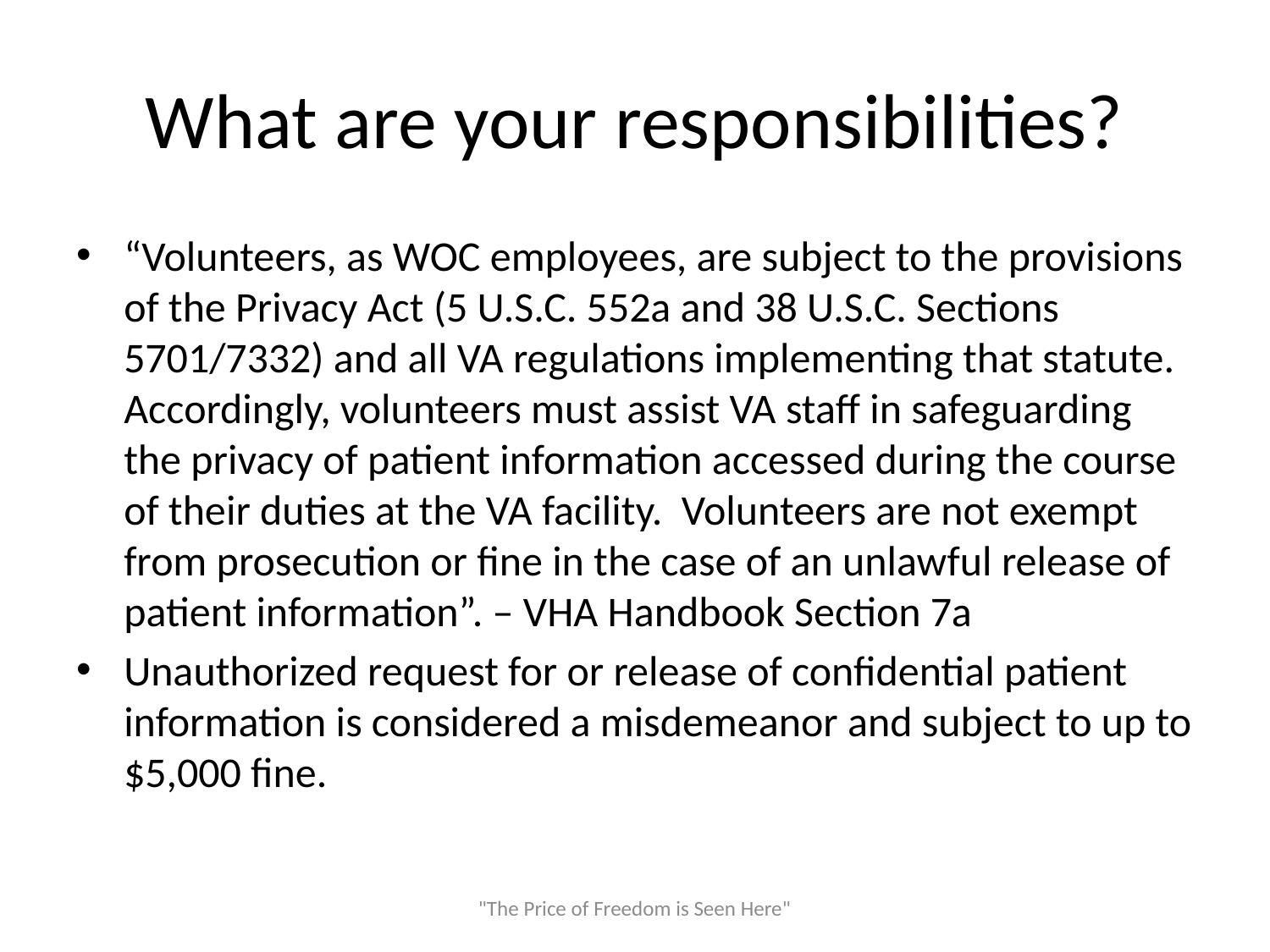

# What are your responsibilities?
“Volunteers, as WOC employees, are subject to the provisions of the Privacy Act (5 U.S.C. 552a and 38 U.S.C. Sections 5701/7332) and all VA regulations implementing that statute.  Accordingly, volunteers must assist VA staff in safeguarding the privacy of patient information accessed during the course of their duties at the VA facility.  Volunteers are not exempt from prosecution or fine in the case of an unlawful release of patient information”. – VHA Handbook Section 7a
Unauthorized request for or release of confidential patient information is considered a misdemeanor and subject to up to $5,000 fine.
"The Price of Freedom is Seen Here"